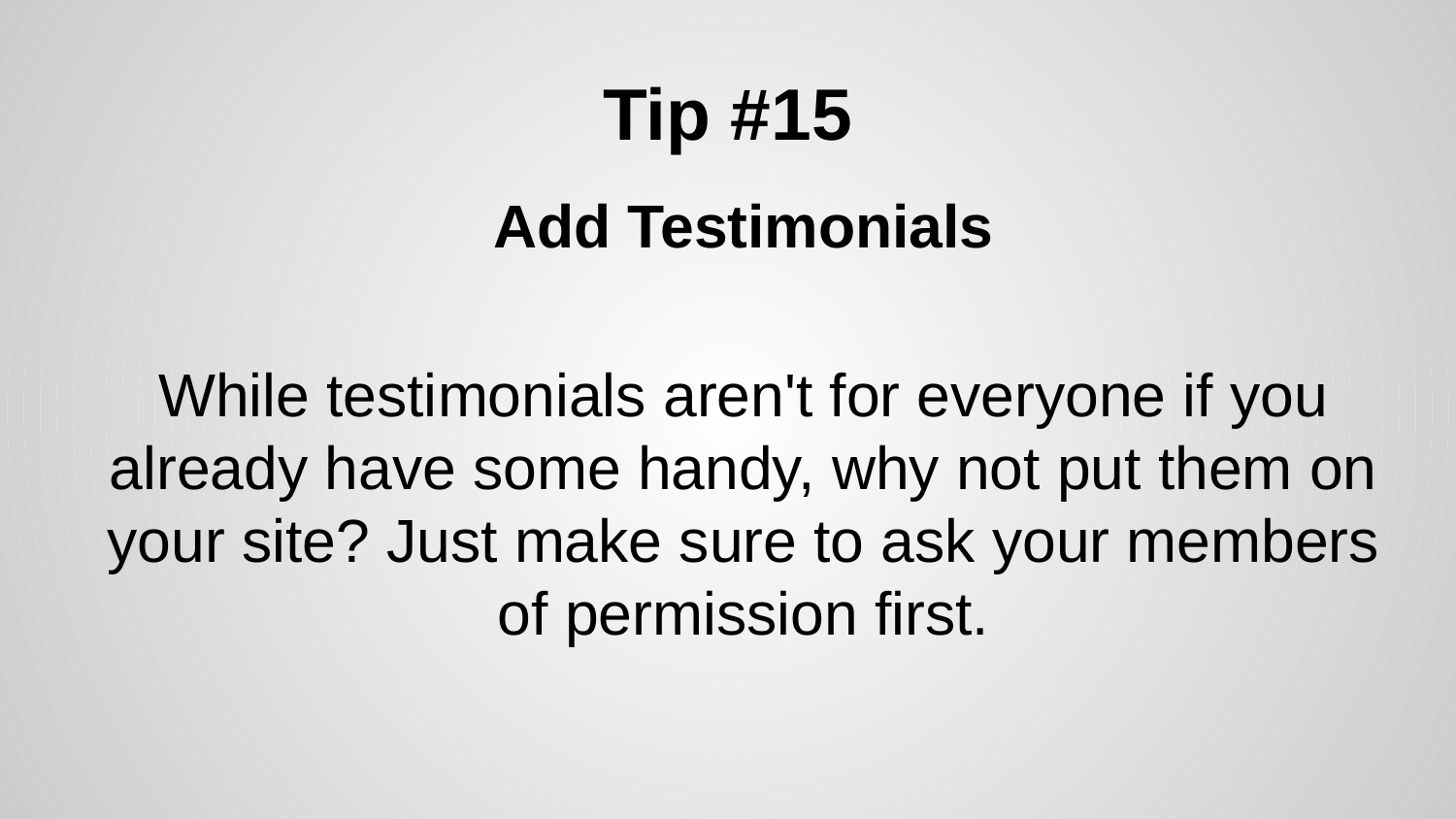

# Tip #15

Add Testimonials

While testimonials aren't for everyone if you already have some handy, why not put them on your site? Just make sure to ask your members of permission first.